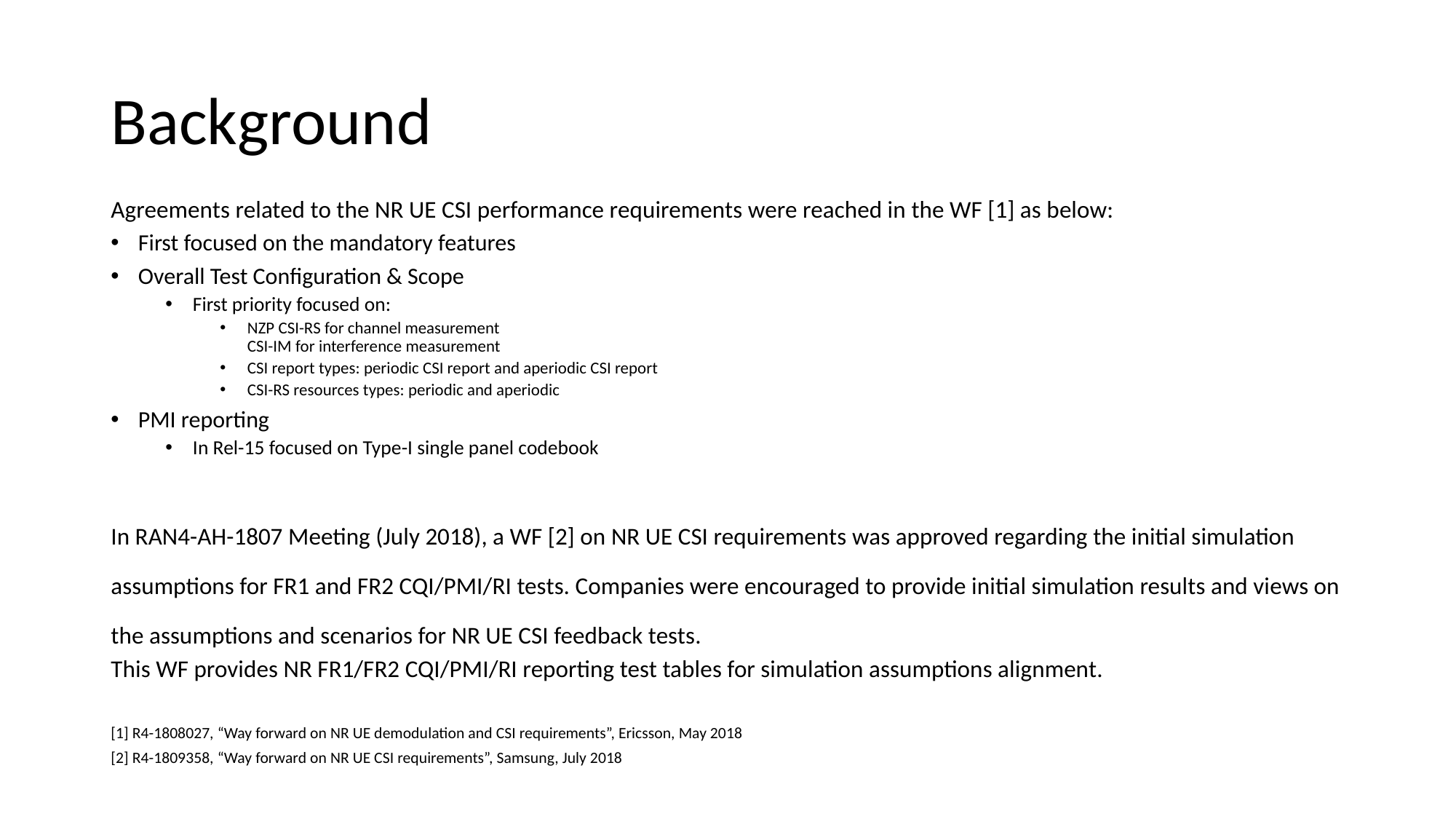

# Background
Agreements related to the NR UE CSI performance requirements were reached in the WF [1] as below:
First focused on the mandatory features
Overall Test Configuration & Scope
First priority focused on:
NZP CSI-RS for channel measurement
CSI-IM for interference measurement
CSI report types: periodic CSI report and aperiodic CSI report
CSI-RS resources types: periodic and aperiodic
PMI reporting
In Rel-15 focused on Type-I single panel codebook

In RAN4-AH-1807 Meeting (July 2018), a WF [2] on NR UE CSI requirements was approved regarding the initial simulation assumptions for FR1 and FR2 CQI/PMI/RI tests. Companies were encouraged to provide initial simulation results and views on the assumptions and scenarios for NR UE CSI feedback tests.
This WF provides NR FR1/FR2 CQI/PMI/RI reporting test tables for simulation assumptions alignment.

[1] R4-1808027, “Way forward on NR UE demodulation and CSI requirements”, Ericsson, May 2018
[2] R4-1809358, “Way forward on NR UE CSI requirements”, Samsung, July 2018